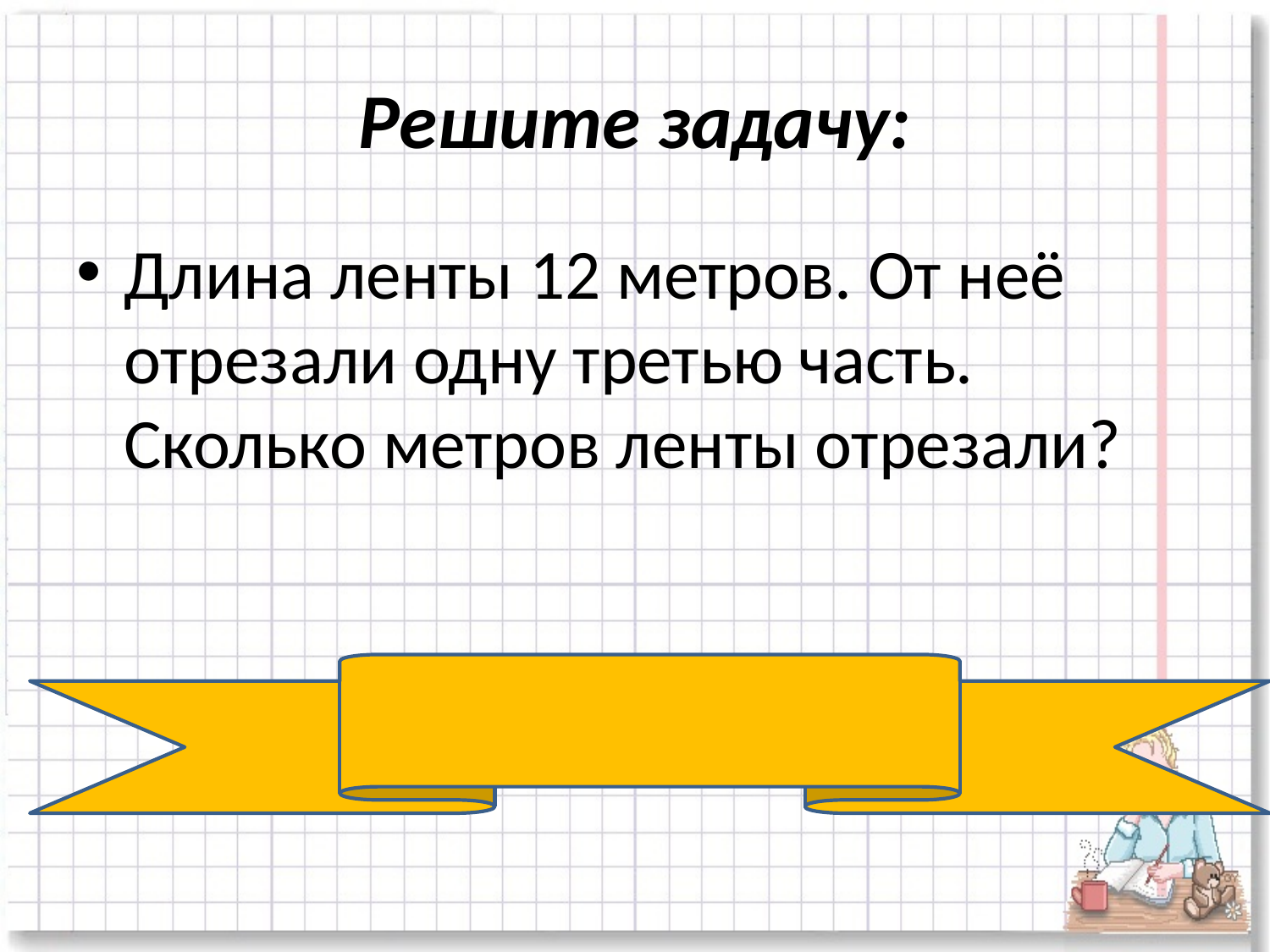

# Решите задачу:
Длина ленты 12 метров. От неё отрезали одну третью часть. Сколько метров ленты отрезали?